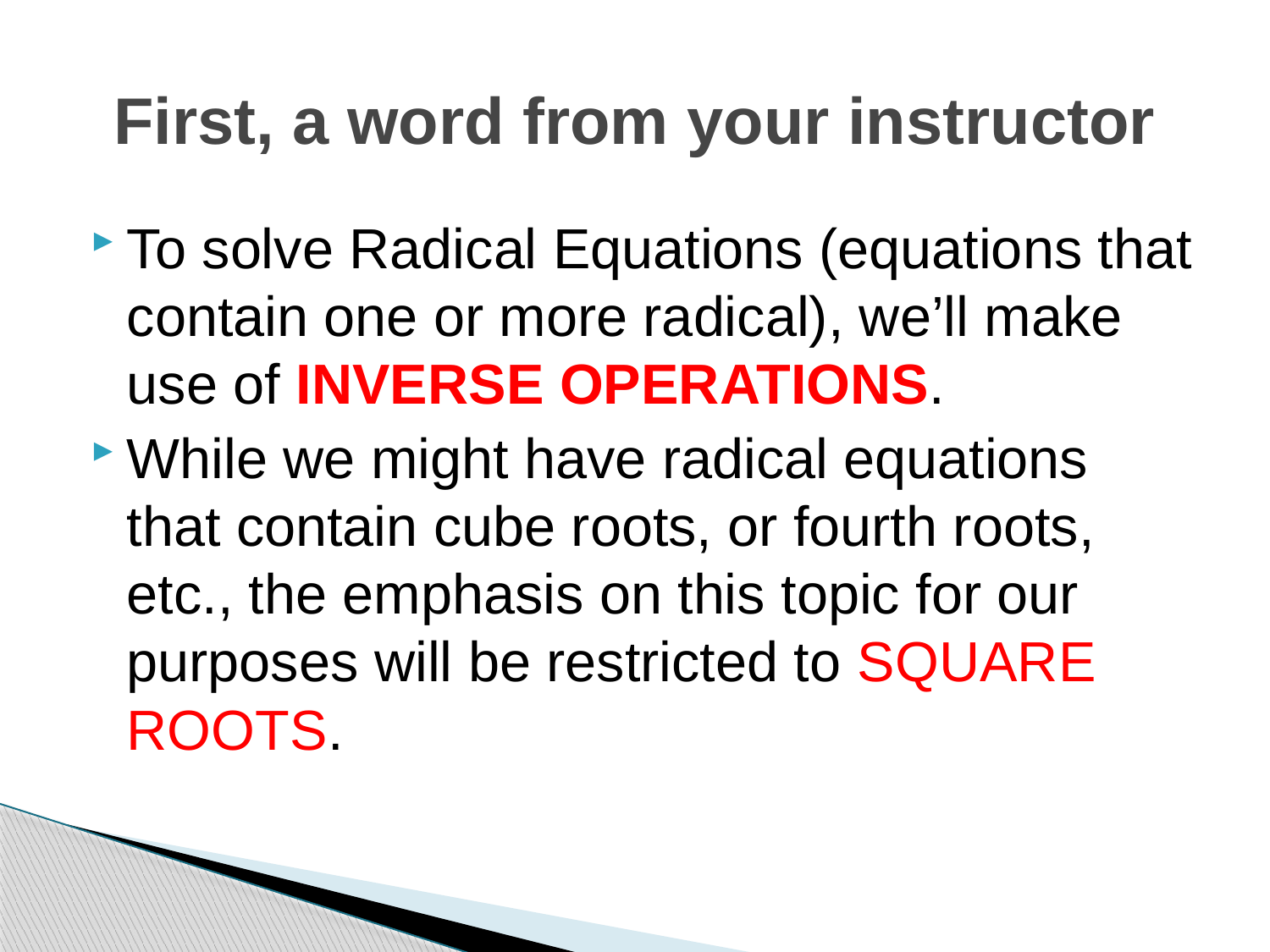

# First, a word from your instructor
To solve Radical Equations (equations that contain one or more radical), we’ll make use of INVERSE OPERATIONS.
While we might have radical equations that contain cube roots, or fourth roots, etc., the emphasis on this topic for our purposes will be restricted to SQUARE ROOTS.